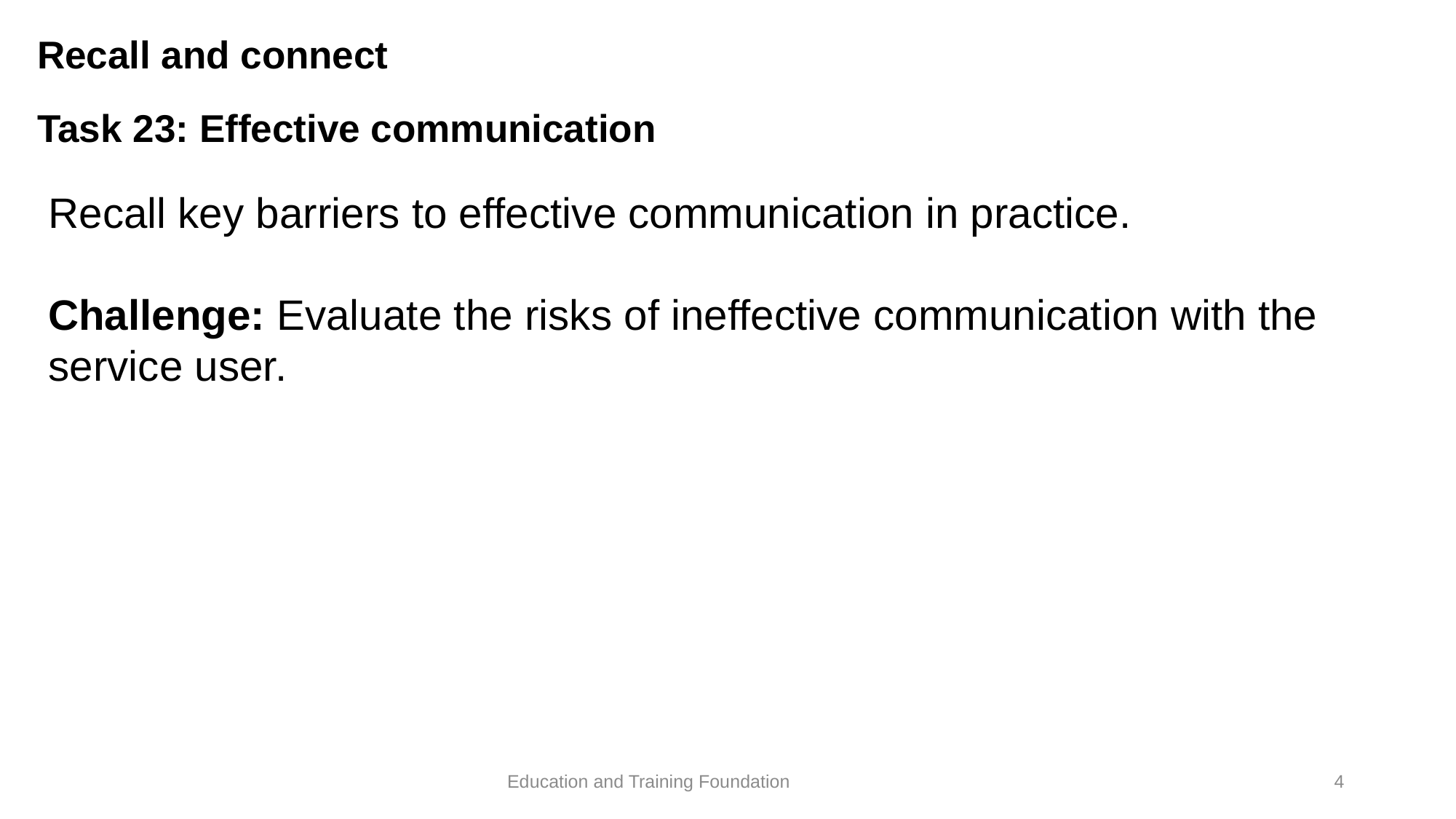

# Recall and connect Task 23: Effective communication
Recall key barriers to effective communication in practice.

Challenge: Evaluate the risks of ineffective communication with the service user.
4
Education and Training Foundation